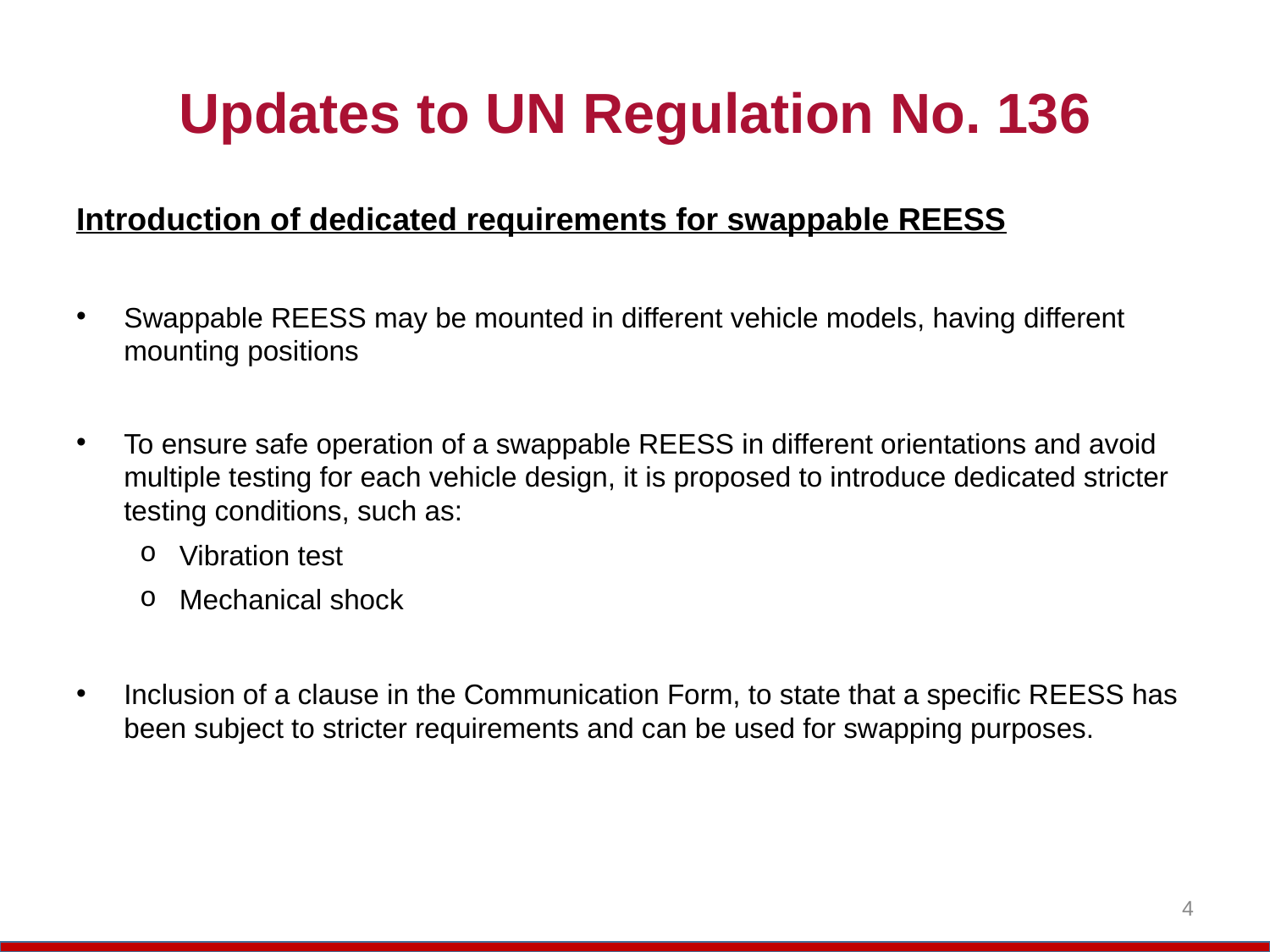

# Updates to UN Regulation No. 136
Introduction of dedicated requirements for swappable REESS

Swappable REESS may be mounted in different vehicle models, having different mounting positions

To ensure safe operation of a swappable REESS in different orientations and avoid multiple testing for each vehicle design, it is proposed to introduce dedicated stricter testing conditions, such as:
Vibration test
Mechanical shock

Inclusion of a clause in the Communication Form, to state that a specific REESS has been subject to stricter requirements and can be used for swapping purposes.

4